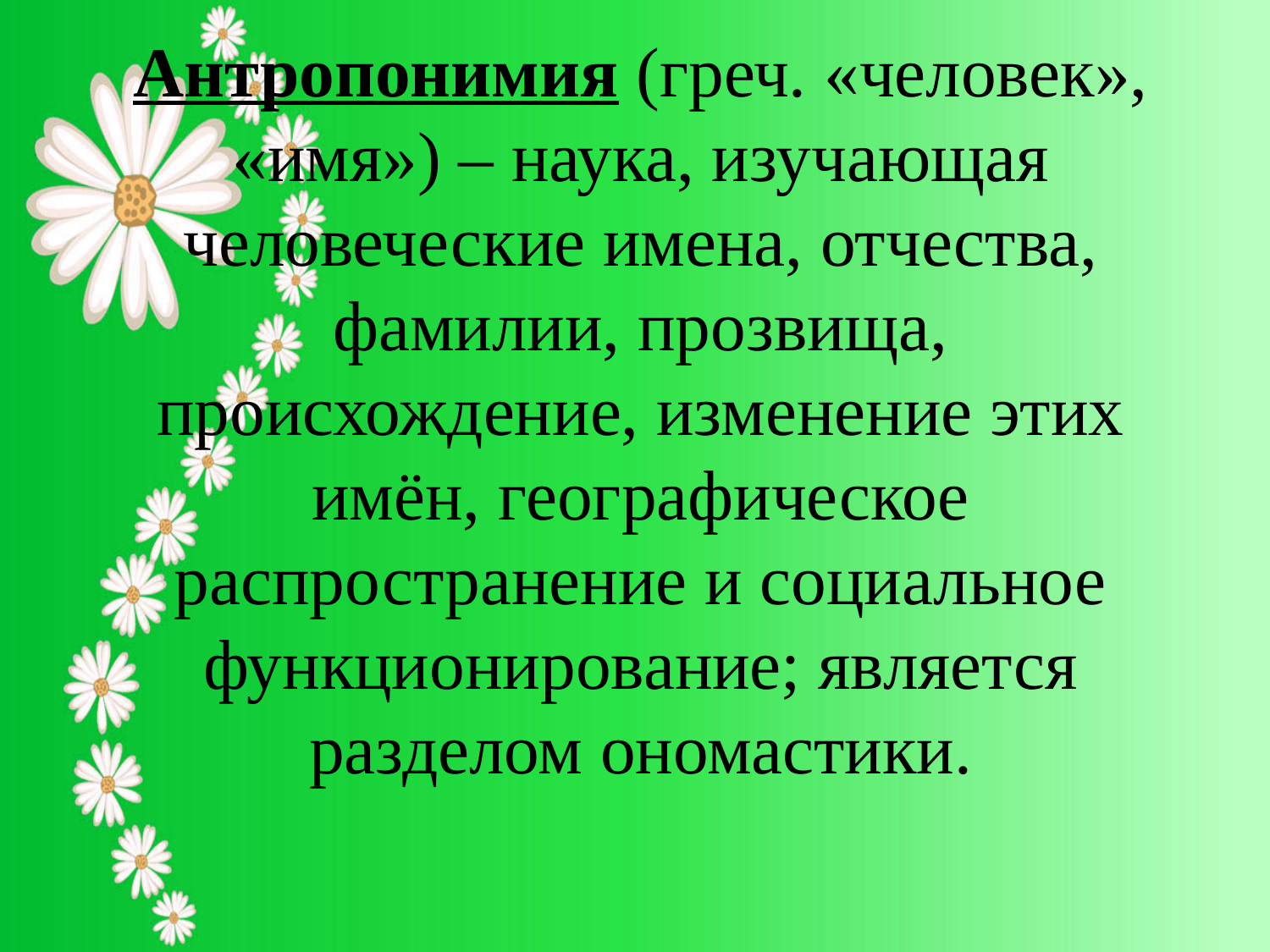

Антропонимия (греч. «человек», «имя») – наука, изучающая человеческие имена, отчества, фамилии, прозвища, происхождение, изменение этих имён, географическое распространение и социальное функционирование; является разделом ономастики.